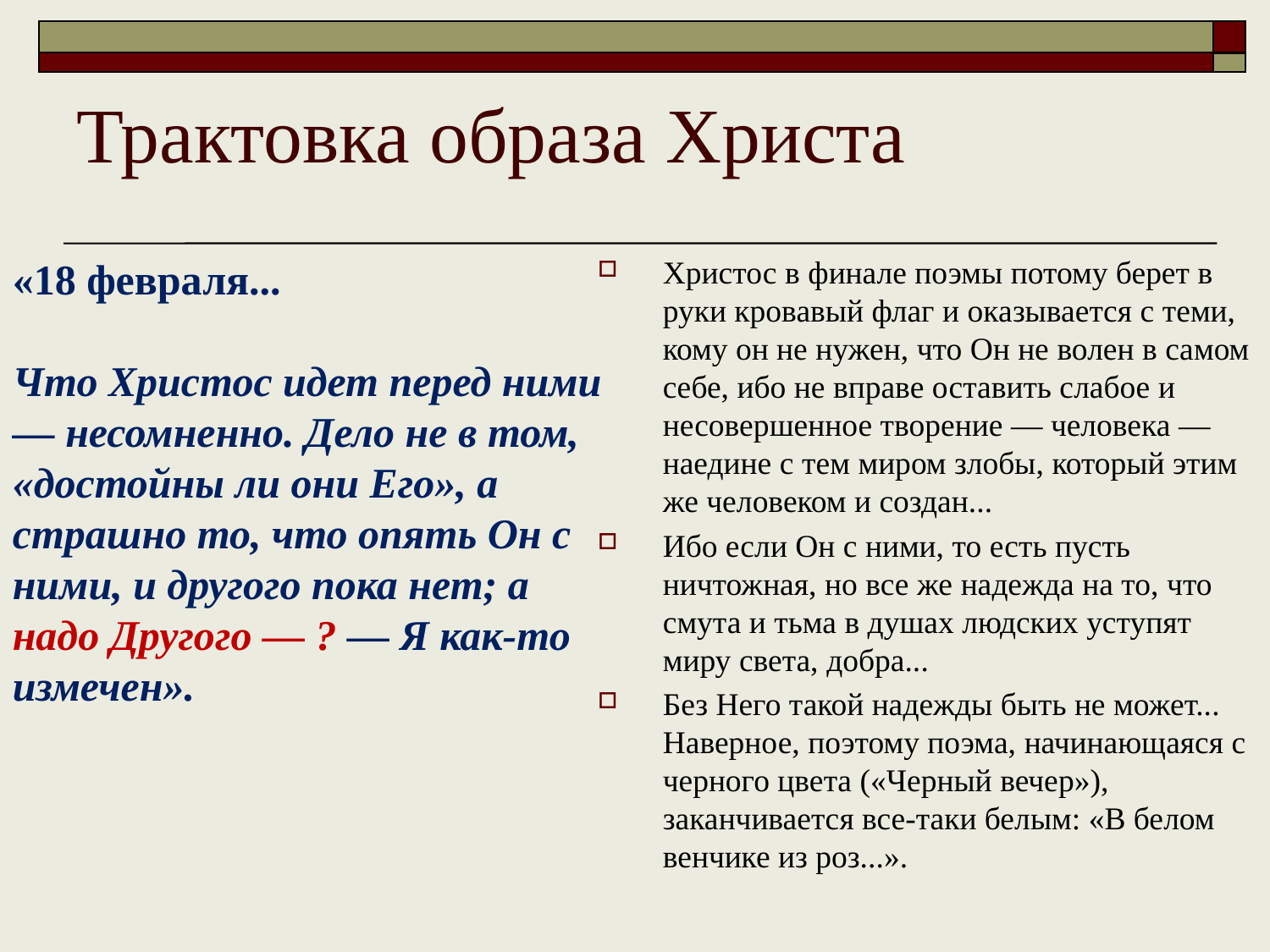

# Трактовка образа Христа
«18 февраля...

Что Христос идет перед ними — несомненно. Дело не в том, «достойны ли они Его», а страшно то, что опять Он с ними, и другого пока нет; а надо Другого — ? — Я как-то измечен».
Христос в финале поэмы потому берет в руки кровавый флаг и оказывается с теми, кому он не нужен, что Он не волен в самом себе, ибо не вправе оставить слабое и несовершенное творение — человека — наедине с тем миром злобы, который этим же человеком и создан...
Ибо если Он с ними, то есть пусть ничтожная, но все же надежда на то, что смута и тьма в душах людских уступят миру света, добра...
Без Него такой надежды быть не может... Наверное, поэтому поэма, начинающаяся с черного цвета («Черный вечер»), заканчивается все-таки белым: «В белом венчике из роз...».